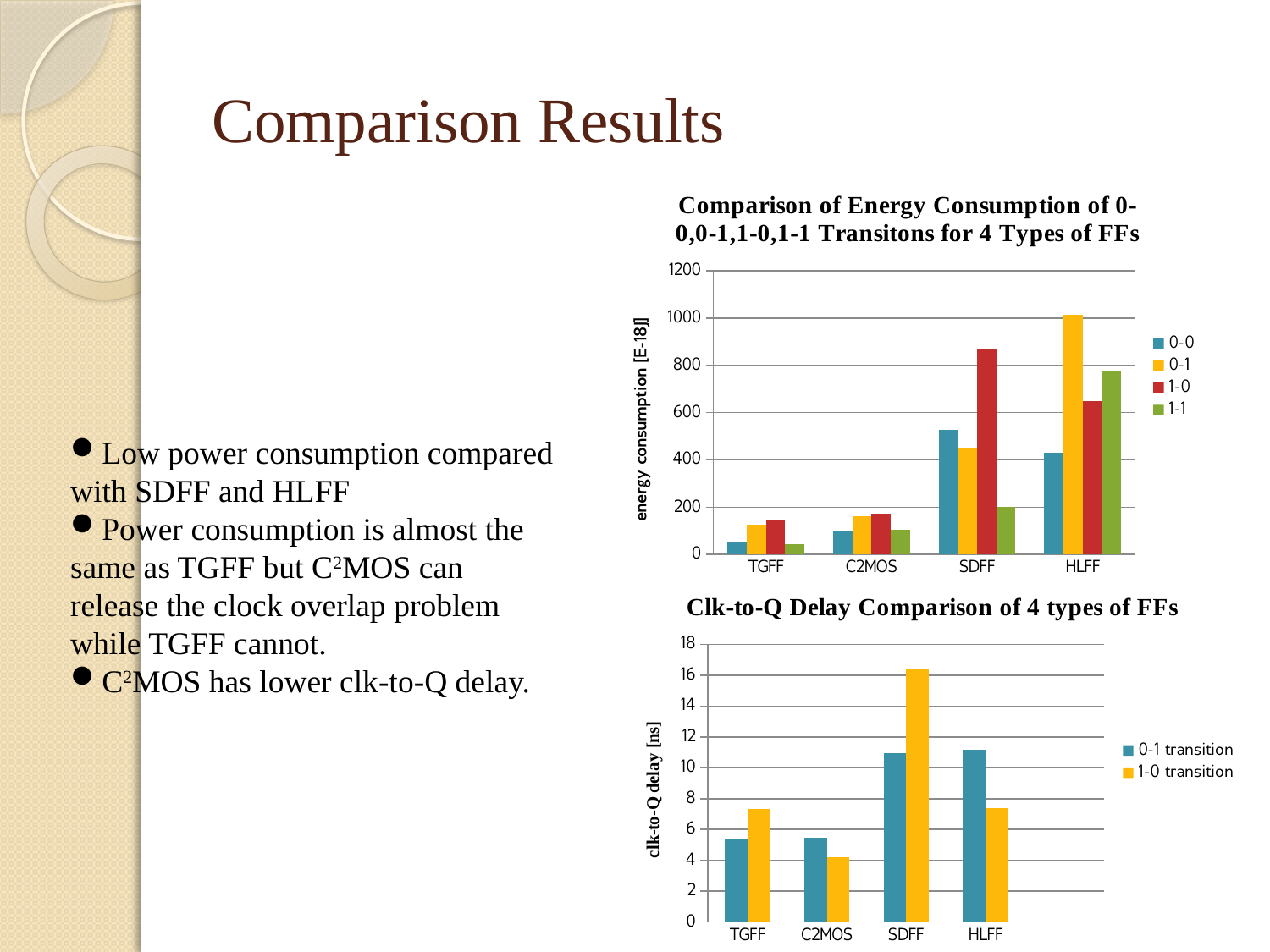

# Comparison Results

### Chart: Comparison of Energy Consumption of 0-0,0-1,1-0,1-1 Transitons for 4 Types of FFs

| Category | 0-0 | 0-1 | 1-0 | 1-1 |
|---|---|---|---|---|
| TGFF | 49.181000000000004 | 124.135 | 148.222 | 44.891799999999996 |
| C2MOS | 98.9909 | 160.201 | 172.912 | 104.17299999999996 |
| SDFF | 527.0740000000003 | 447.09099999999984 | 870.742 | 201.4 |
| HLFF | 432.06 | 1014.72 | 649.964 | 777.116 |
Low power consumption compared
with SDFF and HLFF
Power consumption is almost the
same as TGFF but C2MOS can
release the clock overlap problem
while TGFF cannot.
C2MOS has lower clk-to-Q delay.

### Chart: Clk-to-Q Delay Comparison of 4 types of FFs

| Category |  |  |
|---|---|---|
| TGFF | 5.429 | 7.33 |
| C2MOS | 5.4771 | 4.1869 |
| SDFF | 10.966900000000004 | 16.37790000000001 |
| HLFF | 11.1684 | 7.378 |